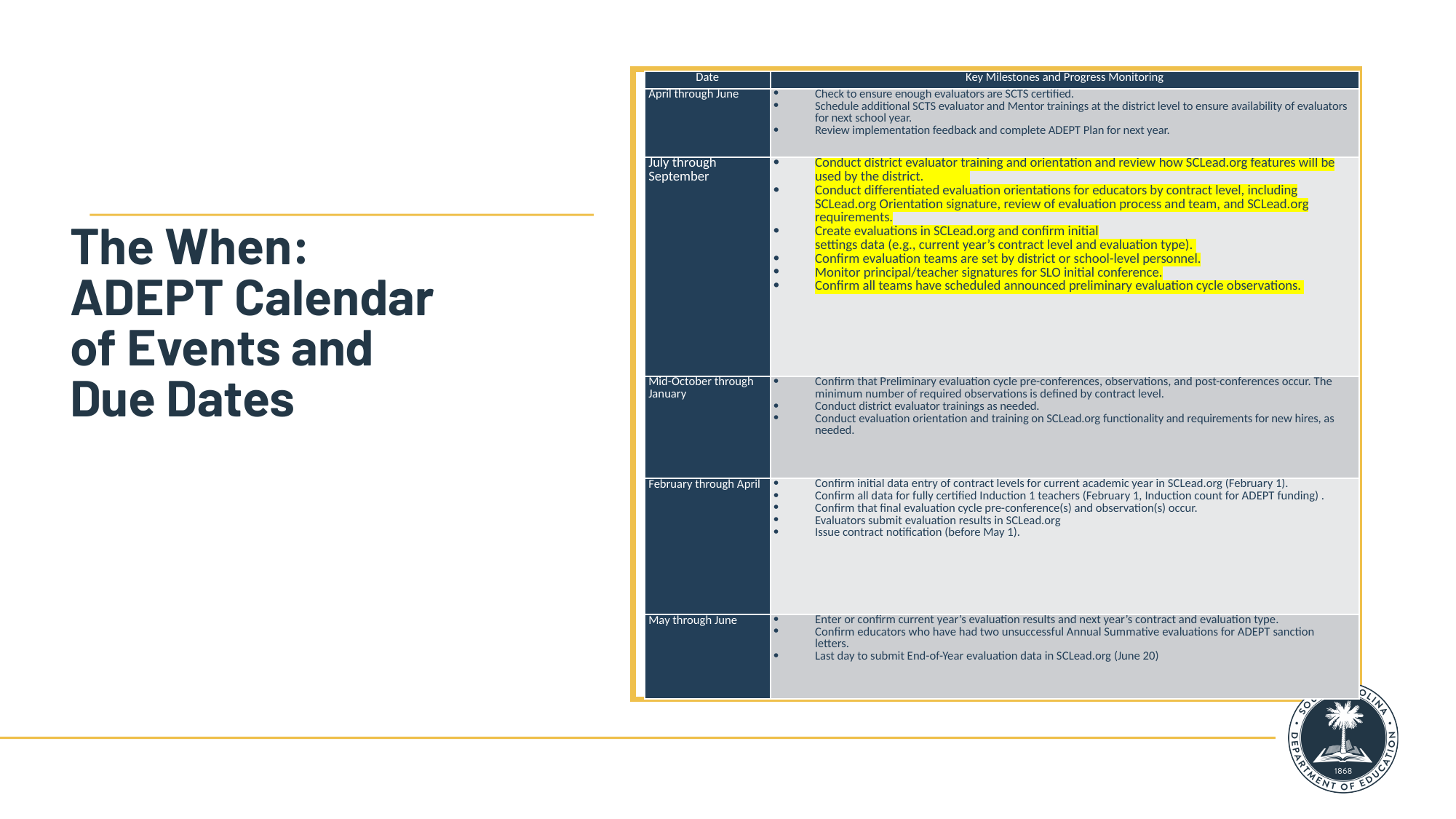

| Date | Key Milestones and Progress Monitoring |
| --- | --- |
| April through June | Check to ensure enough evaluators are SCTS certified. Schedule additional SCTS evaluator and Mentor trainings at the district level to ensure availability of evaluators for next school year. Review implementation feedback and complete ADEPT Plan for next year. |
| July through September | Conduct district evaluator training and orientation and review how SCLead.org features will be used by the district. Conduct differentiated evaluation orientations for educators by contract level, including SCLead.org Orientation signature, review of evaluation process and team, and SCLead.org requirements​. Create evaluations in SCLead.org and confirm initial settings data (e.g., current year’s contract level and evaluation type). ​ Confirm evaluation teams are set by district or school-level personnel.​ Monitor principal/teacher signatures for SLO initial conference​. Confirm all teams have scheduled announced preliminary evaluation cycle observations. |
| Mid-October through January | Confirm that Preliminary evaluation cycle pre-conferences, observations, and post-conferences occur. The minimum number of required observations is defined by contract level. Conduct district evaluator trainings as needed. Conduct evaluation orientation and training on SCLead.org functionality and requirements for new hires, as needed. |
| February through April | Confirm initial data entry of contract levels for current academic year in SCLead.org (February 1). Confirm all data for fully certified Induction 1 teachers (February 1, Induction count for ADEPT funding) . Confirm that final evaluation cycle pre-conference(s) and observation(s) occur. Evaluators submit evaluation results in SCLead.org Issue contract notification (before May 1). |
| May through June | Enter or confirm current year’s evaluation results and next year’s contract and evaluation type. Confirm educators who have had two unsuccessful Annual Summative evaluations for ADEPT sanction letters. Last day to submit End-of-Year evaluation data in SCLead.org (June 20) |

The When:
ADEPT Calendar
of Events and
Due Dates
Insert and format picture to fit allotted box frame